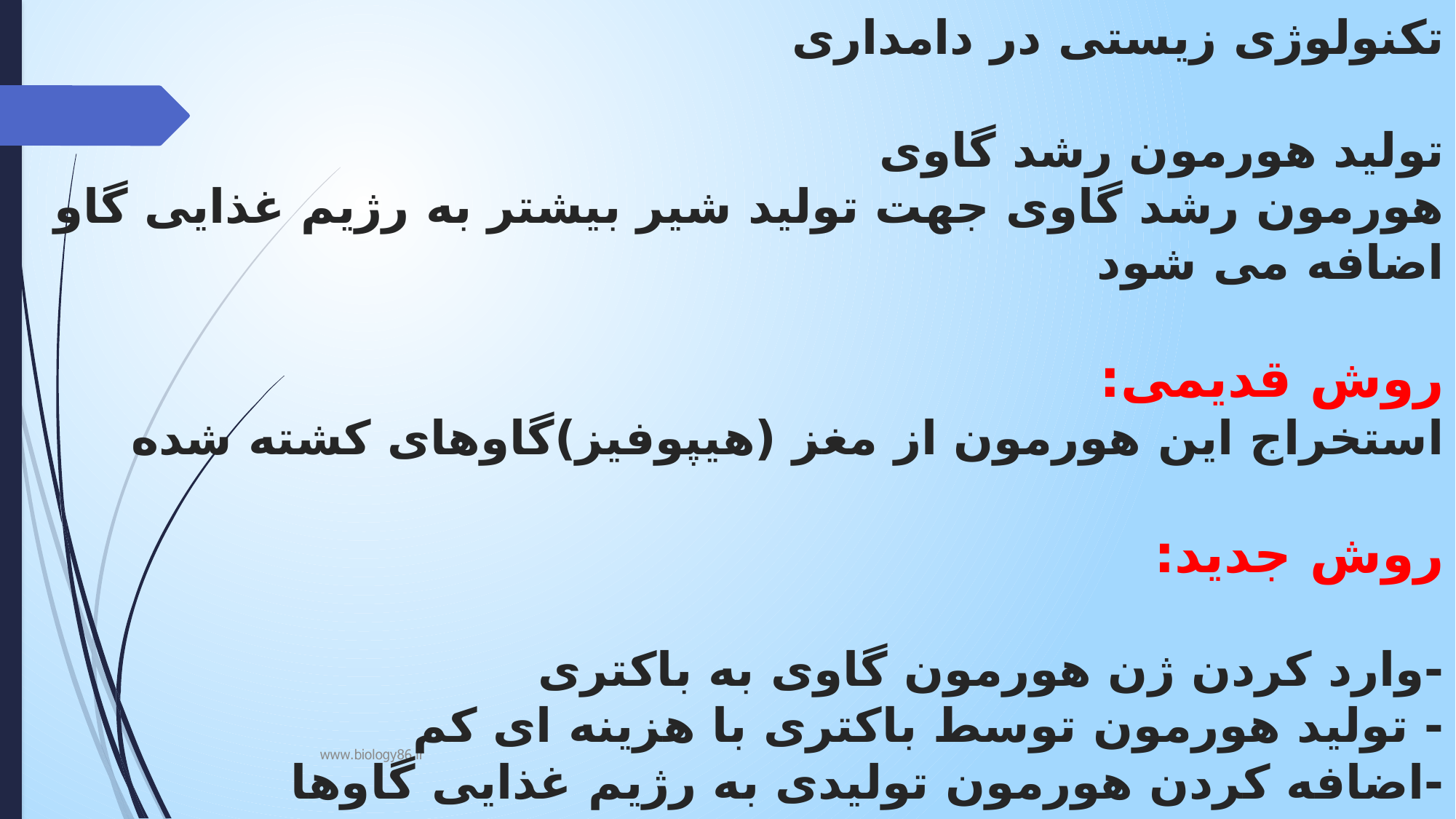

# تکنولوژی زیستی در دامداری تولید هورمون رشد گاوی هورمون رشد گاوی جهت تولید شیر بیشتر به رژیم غذایی گاو اضافه می شود روش قدیمی: استخراج این هورمون از مغز (هیپوفیز)گاوهای کشته شده روش جدید: -وارد کردن ژن هورمون گاوی به باکتری - تولید هورمون توسط باکتری با هزینه ای کم -اضافه کردن هورمون تولیدی به رژیم غذایی گاوها
www.biology86.ir